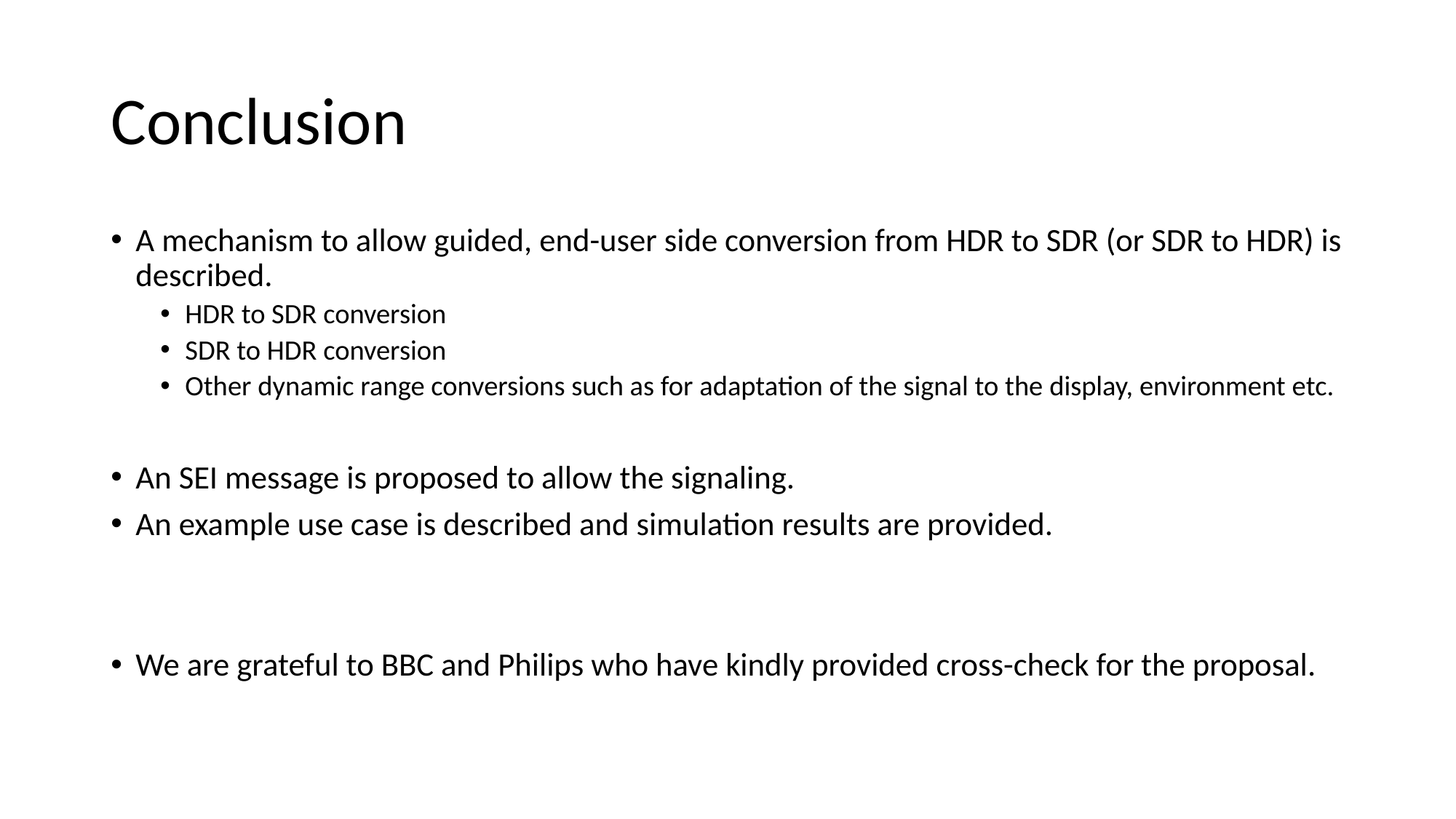

# Conclusion
A mechanism to allow guided, end-user side conversion from HDR to SDR (or SDR to HDR) is described.
HDR to SDR conversion
SDR to HDR conversion
Other dynamic range conversions such as for adaptation of the signal to the display, environment etc.

An SEI message is proposed to allow the signaling.
An example use case is described and simulation results are provided.

We are grateful to BBC and Philips who have kindly provided cross-check for the proposal.